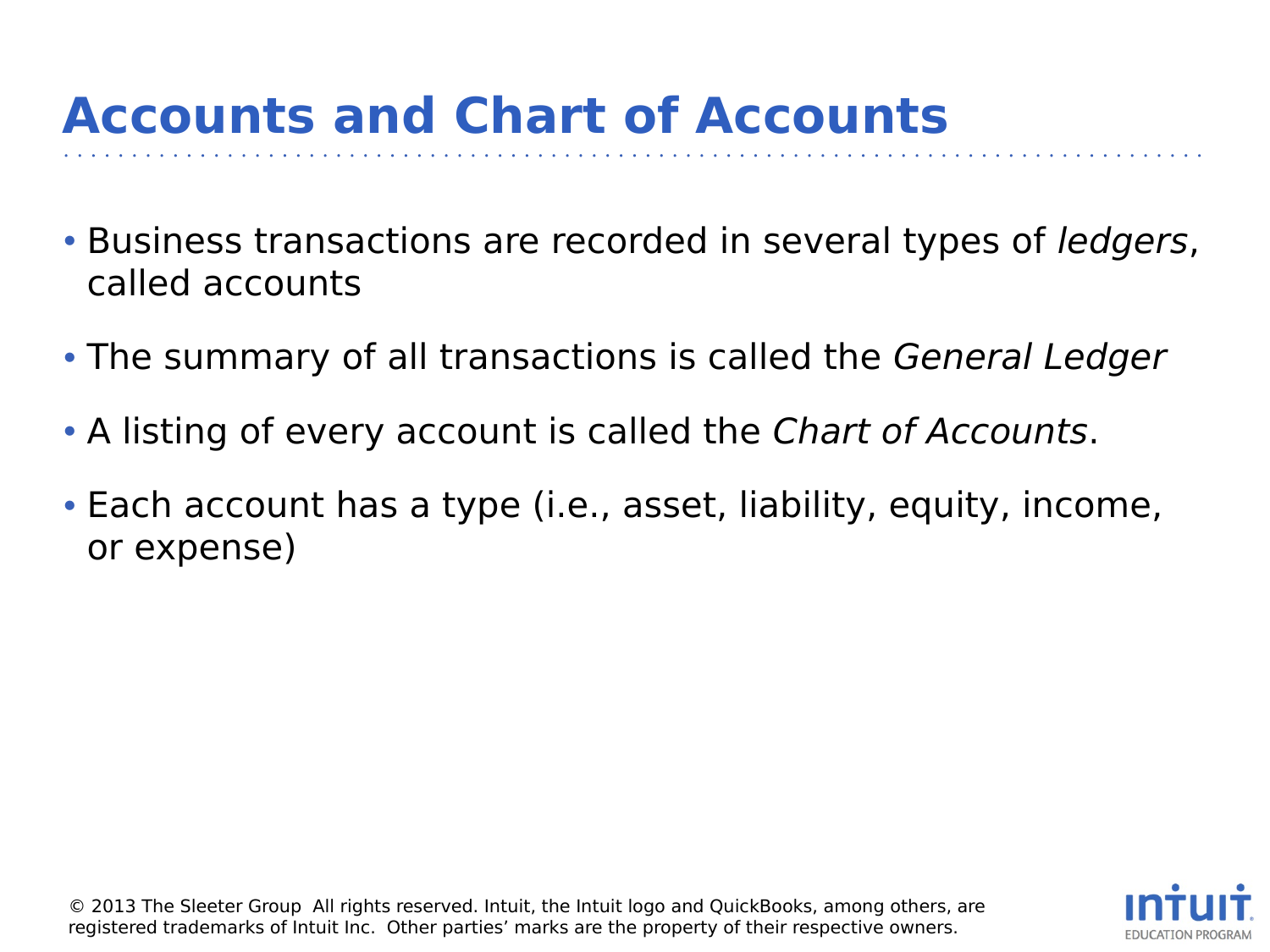

# Accounts and Chart of Accounts
Business transactions are recorded in several types of ledgers, called accounts
The summary of all transactions is called the General Ledger
A listing of every account is called the Chart of Accounts.
Each account has a type (i.e., asset, liability, equity, income, or expense)